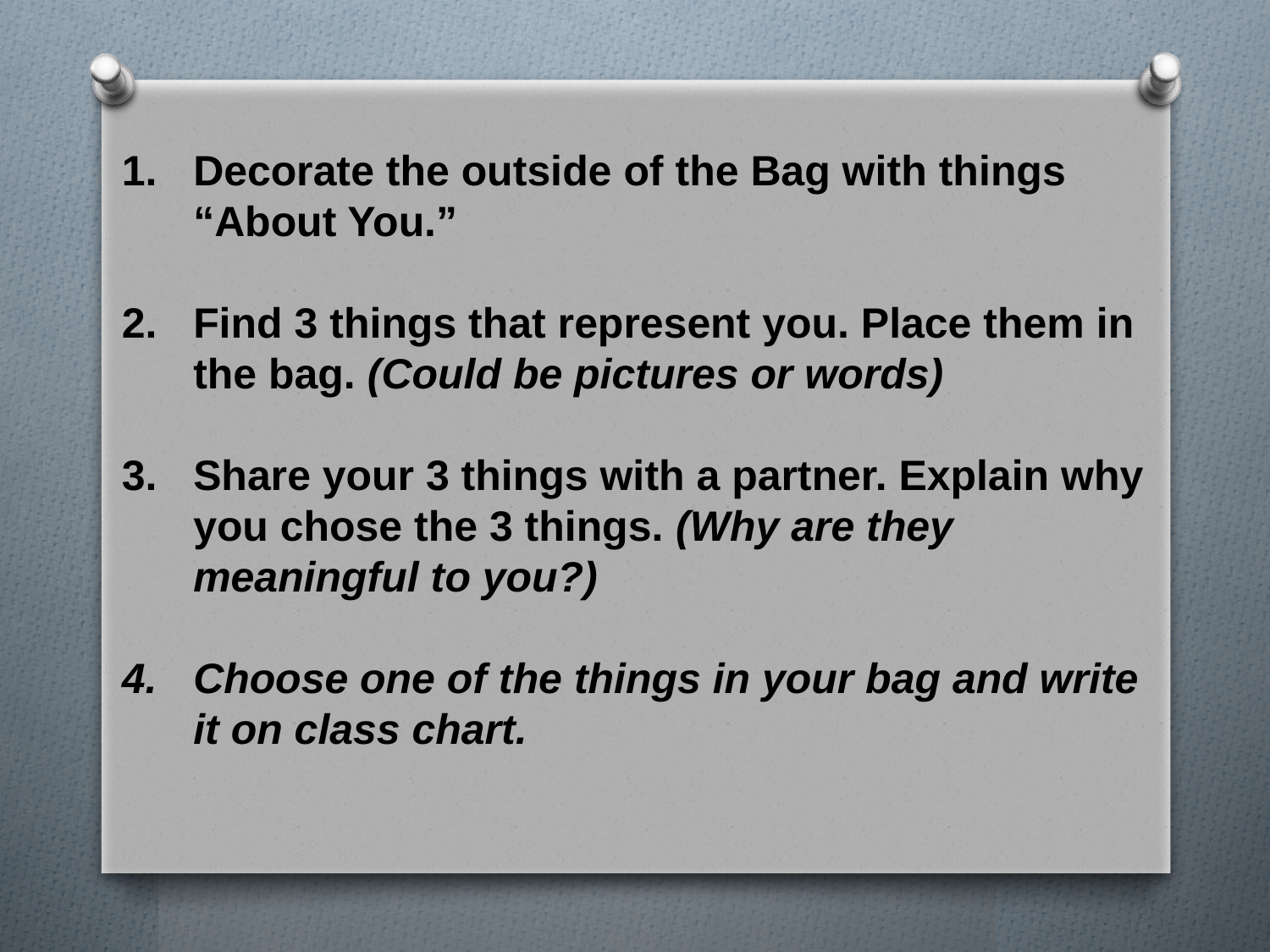

Decorate the outside of the Bag with things “About You.”

Find 3 things that represent you. Place them in the bag. (Could be pictures or words)

Share your 3 things with a partner. Explain why you chose the 3 things. (Why are they meaningful to you?)

Choose one of the things in your bag and write it on class chart.